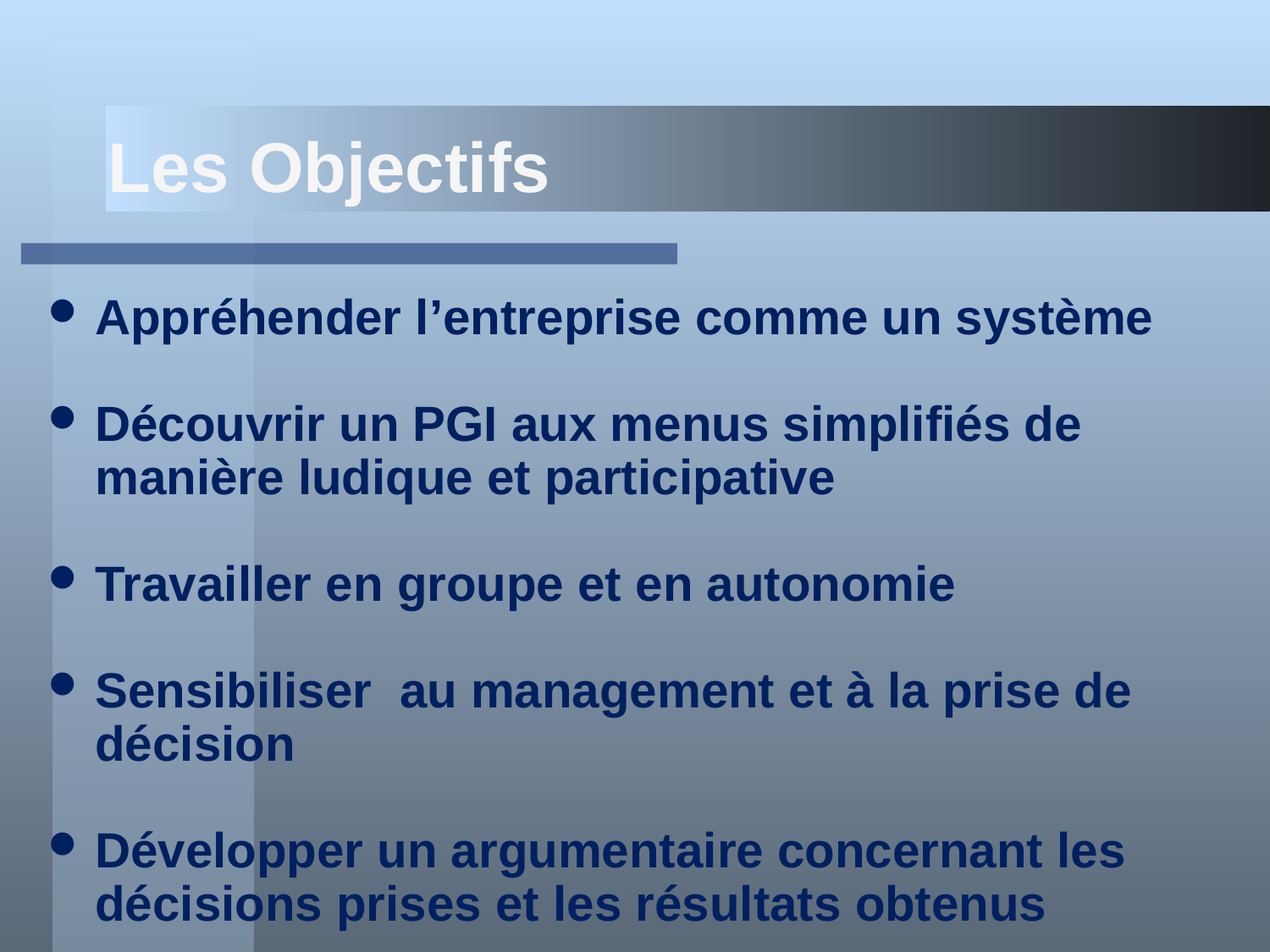

# Les Objectifs
Appréhender l’entreprise comme un système

Découvrir un PGI aux menus simplifiés de manière ludique et participative

Travailler en groupe et en autonomie

Sensibiliser  au management et à la prise de décision

Développer un argumentaire concernant les décisions prises et les résultats obtenus